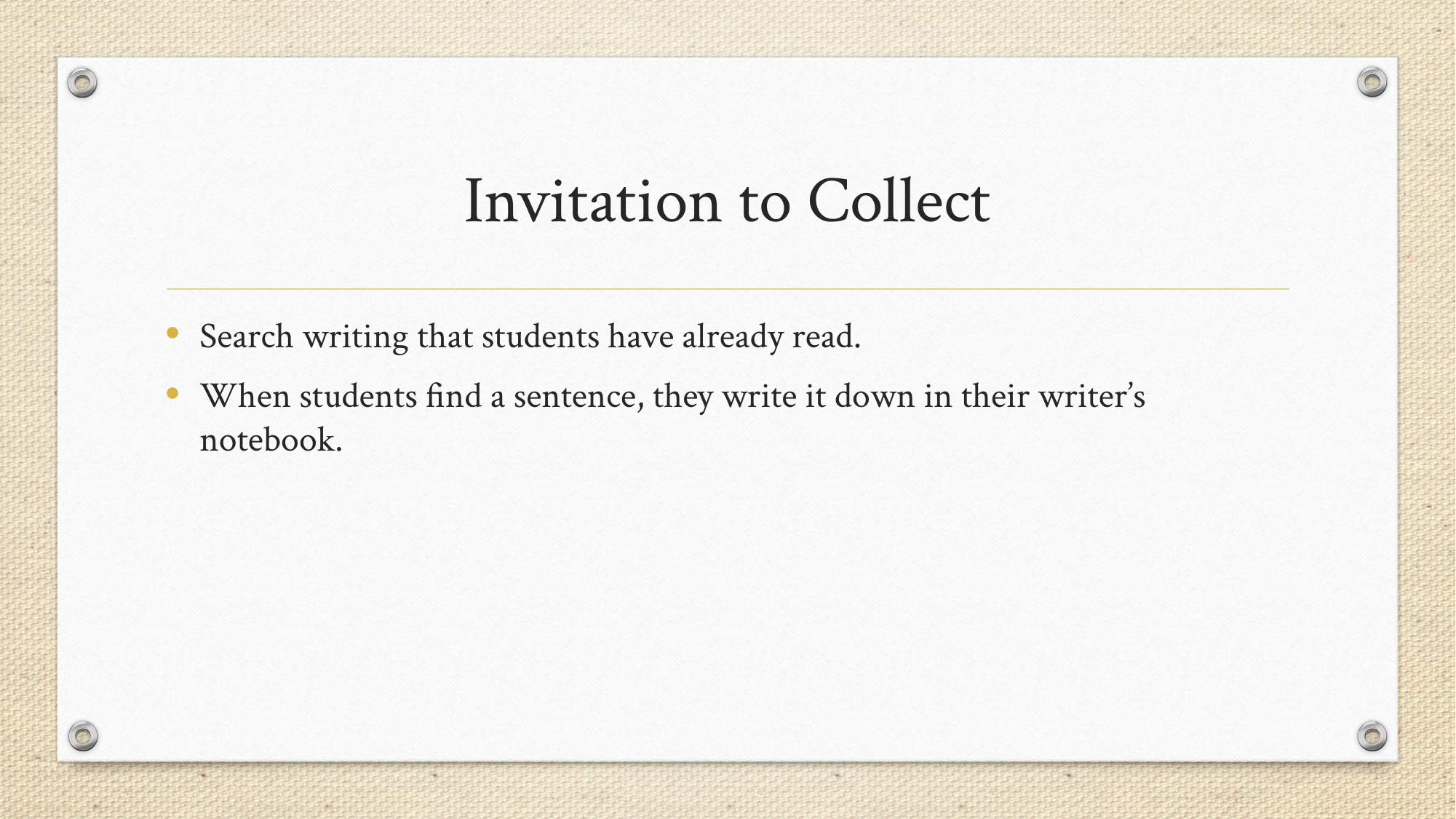

# Invitation to Collect
Search writing that students have already read.
When students find a sentence, they write it down in their writer’s notebook.